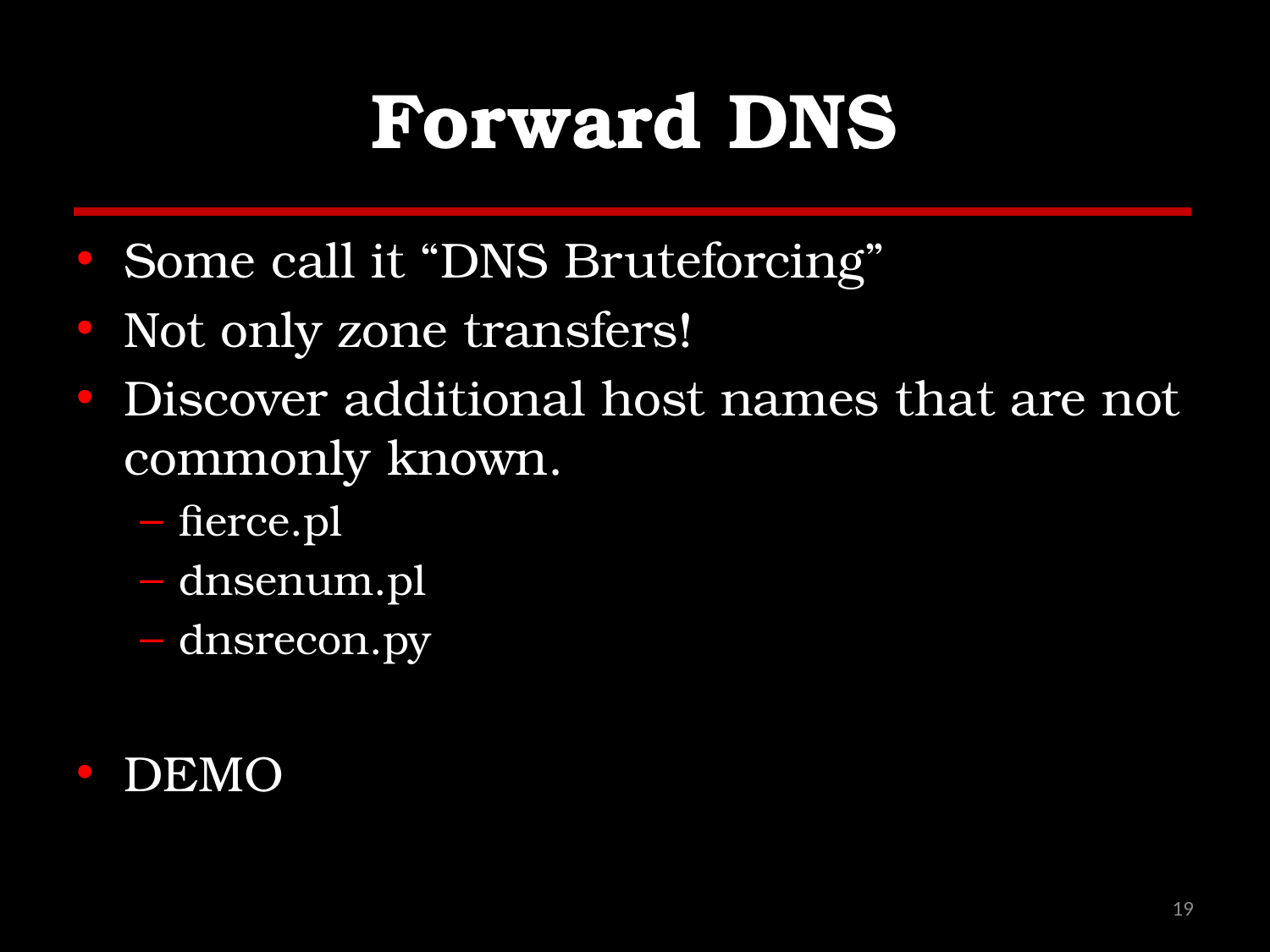

# Forward DNS
Some call it “DNS Bruteforcing”
Not only zone transfers!
Discover additional host names that are not commonly known.
fierce.pl
dnsenum.pl
dnsrecon.py

DEMO
19